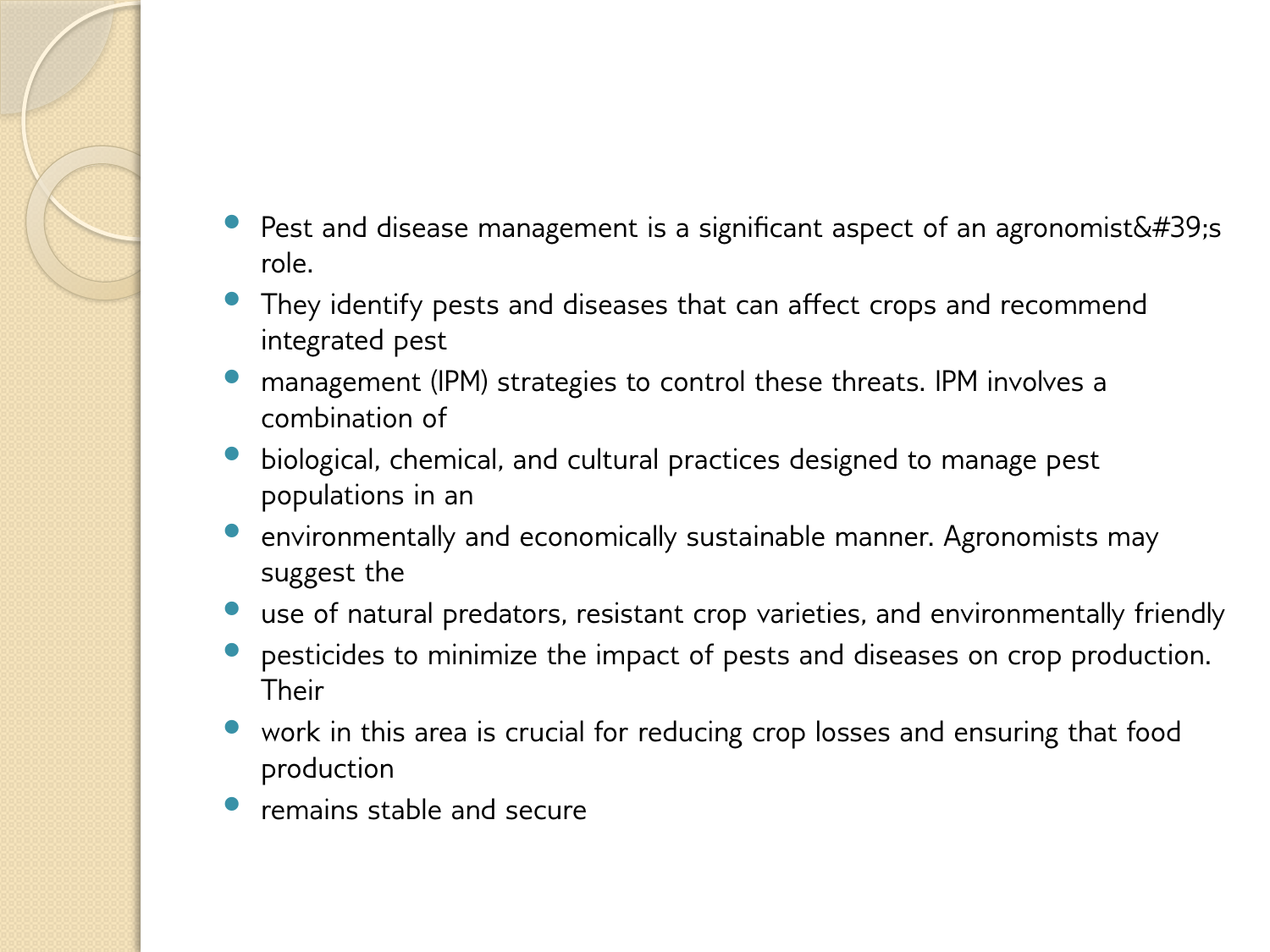

#
Pest and disease management is a significant aspect of an agronomist&#39;s role.
They identify pests and diseases that can affect crops and recommend integrated pest
management (IPM) strategies to control these threats. IPM involves a combination of
biological, chemical, and cultural practices designed to manage pest populations in an
environmentally and economically sustainable manner. Agronomists may suggest the
use of natural predators, resistant crop varieties, and environmentally friendly
pesticides to minimize the impact of pests and diseases on crop production. Their
work in this area is crucial for reducing crop losses and ensuring that food production
remains stable and secure